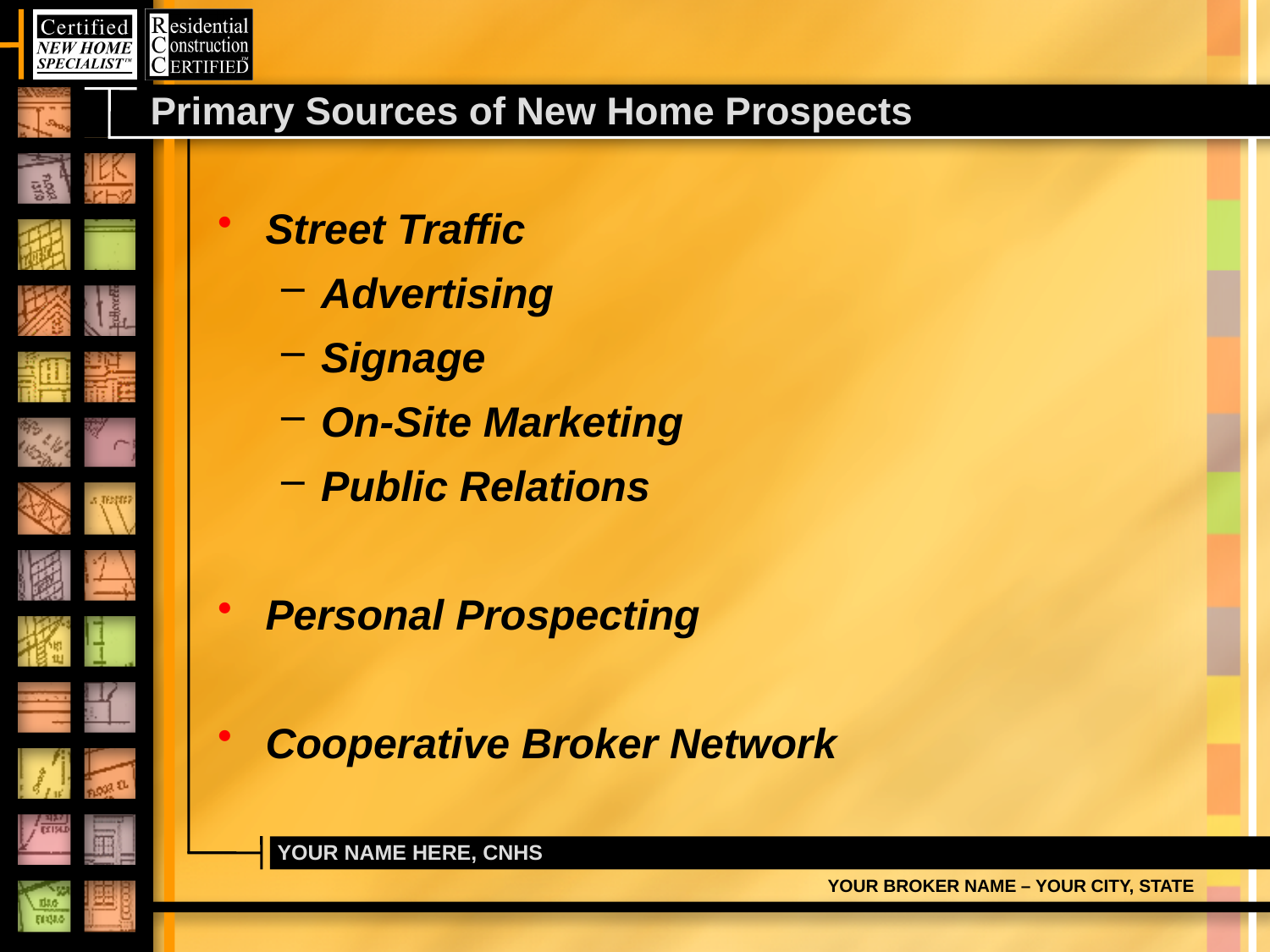

# Primary Sources of New Home Prospects
Street Traffic
Advertising
Signage
On-Site Marketing
Public Relations

Personal Prospecting

Cooperative Broker Network
YOUR NAME HERE, CNHS